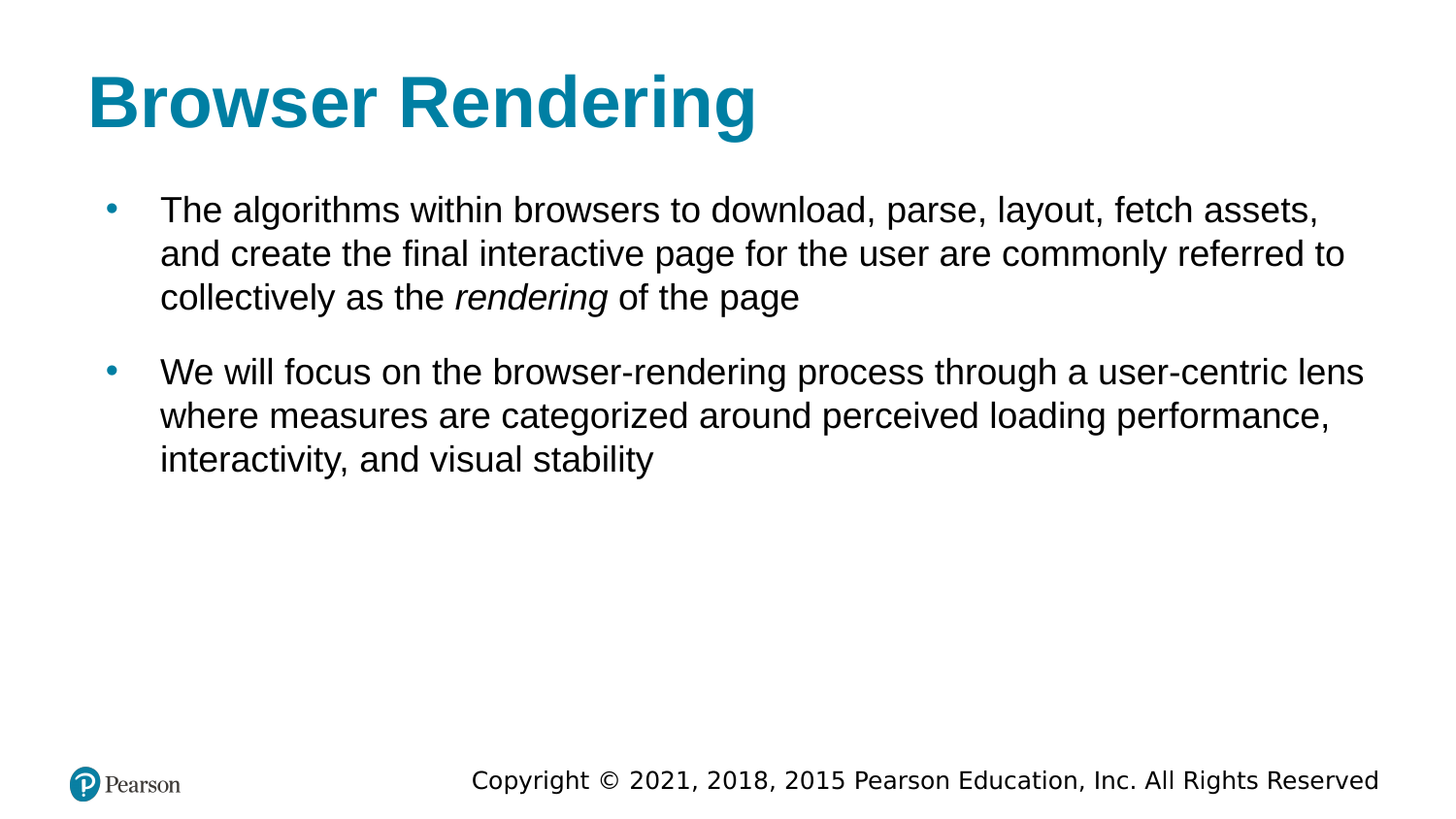

# Browser Rendering
The algorithms within browsers to download, parse, layout, fetch assets, and create the final interactive page for the user are commonly referred to collectively as the rendering of the page
We will focus on the browser-rendering process through a user-centric lens where measures are categorized around perceived loading performance, interactivity, and visual stability